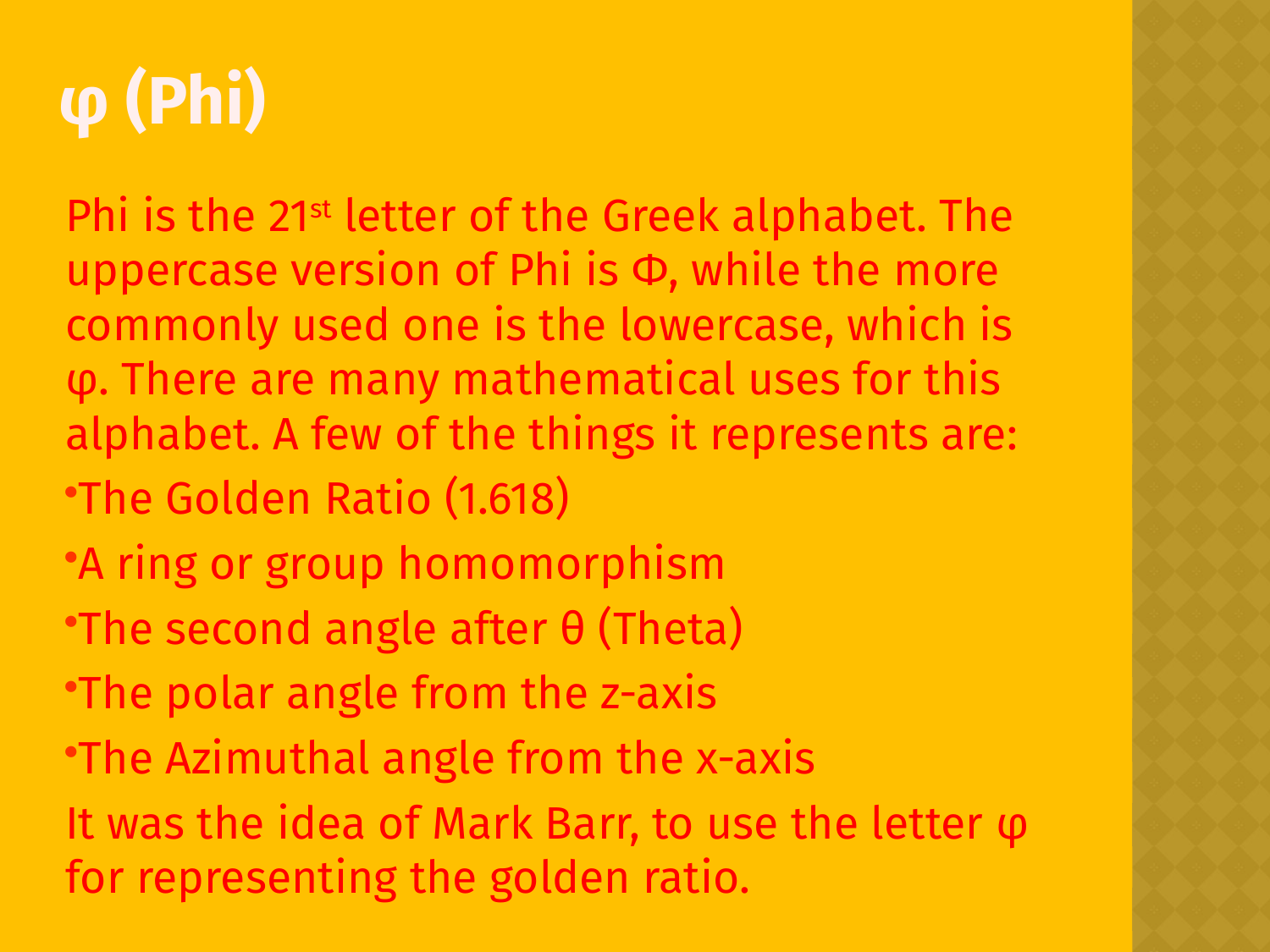

# φ (Phi)
Phi is the 21st letter of the Greek alphabet. The uppercase version of Phi is Φ, while the more commonly used one is the lowercase, which is φ. There are many mathematical uses for this alphabet. A few of the things it represents are:
The Golden Ratio (1.618)
A ring or group homomorphism
The second angle after θ (Theta)
The polar angle from the z-axis
The Azimuthal angle from the x-axis
It was the idea of Mark Barr, to use the letter φ for representing the golden ratio.